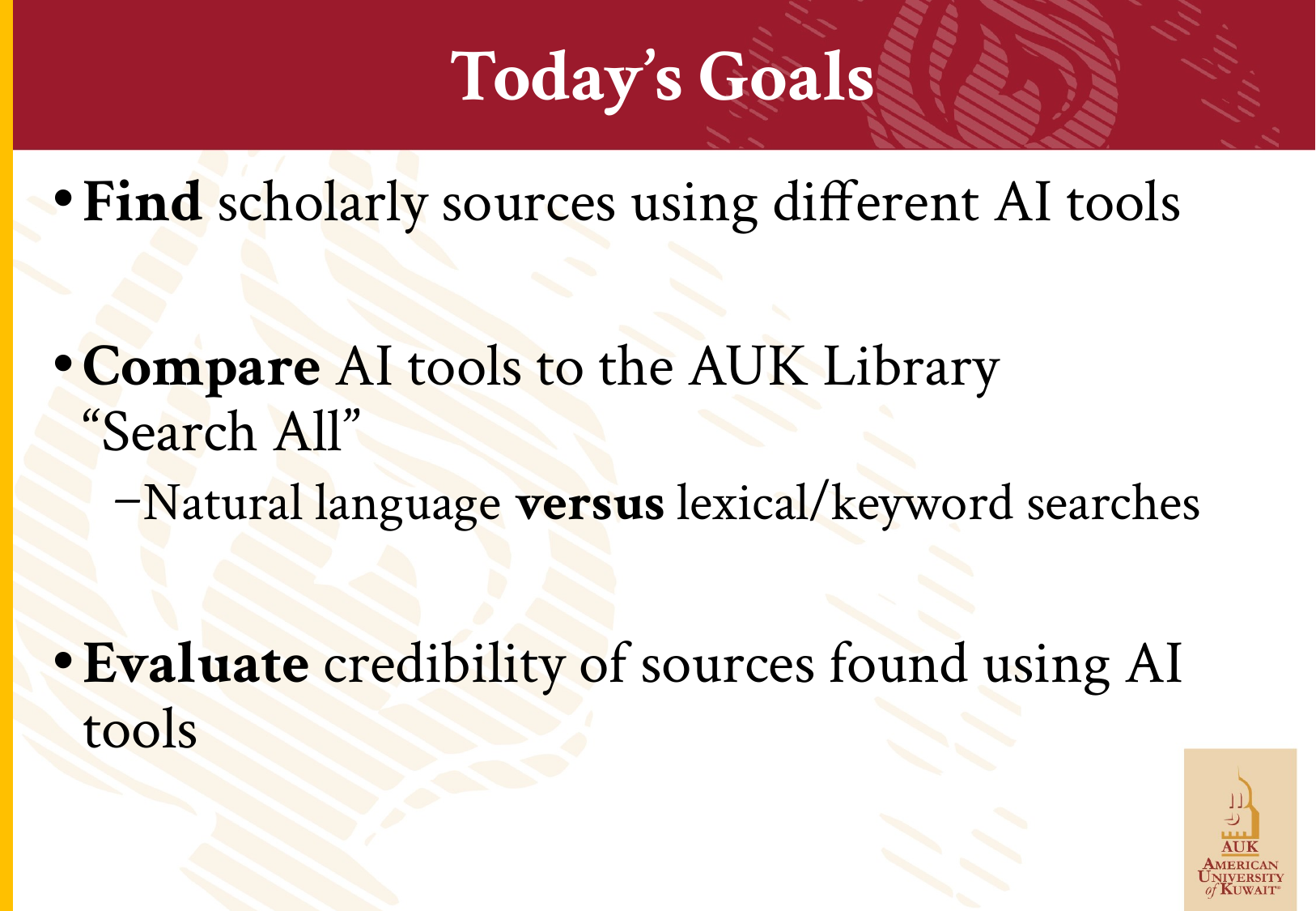

# Today’s Goals
Find scholarly sources using different AI tools

Compare AI tools to the AUK Library “Search All”
Natural language versus lexical/keyword searches

Evaluate credibility of sources found using AI tools